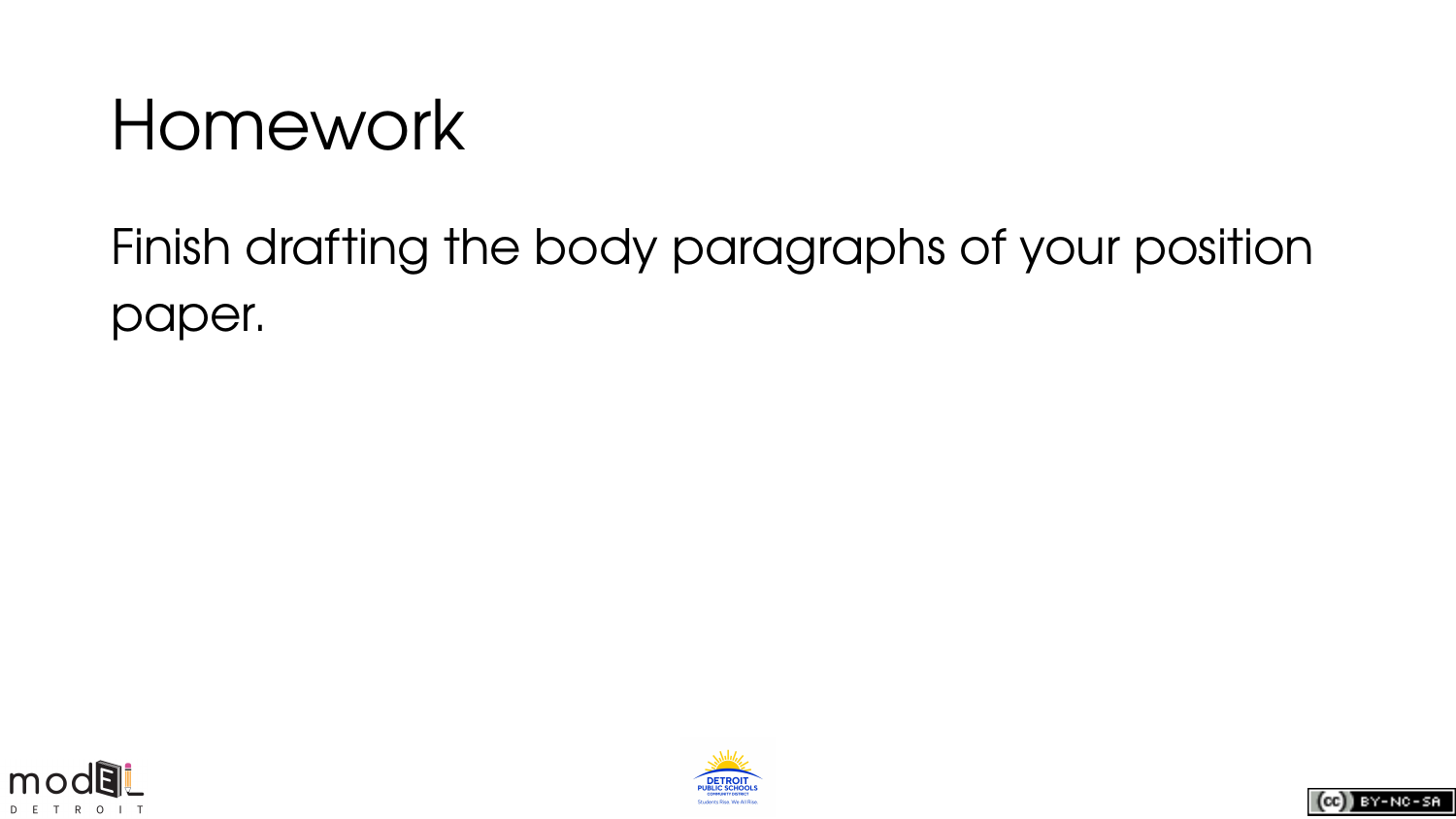

# Homework
Finish drafting the body paragraphs of your position paper.